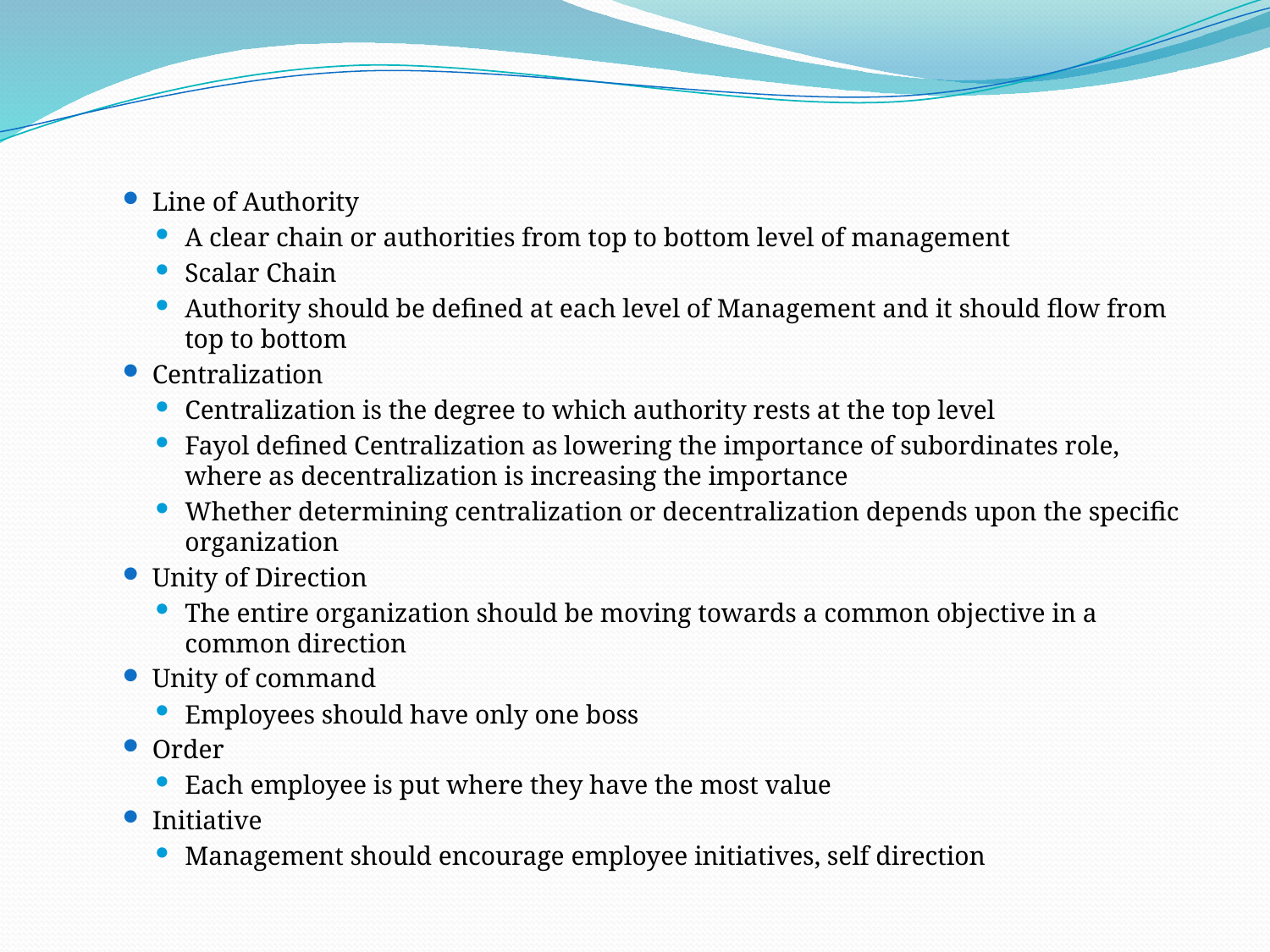

#
Line of Authority
A clear chain or authorities from top to bottom level of management
Scalar Chain
Authority should be defined at each level of Management and it should flow from top to bottom
Centralization
Centralization is the degree to which authority rests at the top level
Fayol defined Centralization as lowering the importance of subordinates role, where as decentralization is increasing the importance
Whether determining centralization or decentralization depends upon the specific organization
Unity of Direction
The entire organization should be moving towards a common objective in a common direction
Unity of command
Employees should have only one boss
Order
Each employee is put where they have the most value
Initiative
Management should encourage employee initiatives, self direction